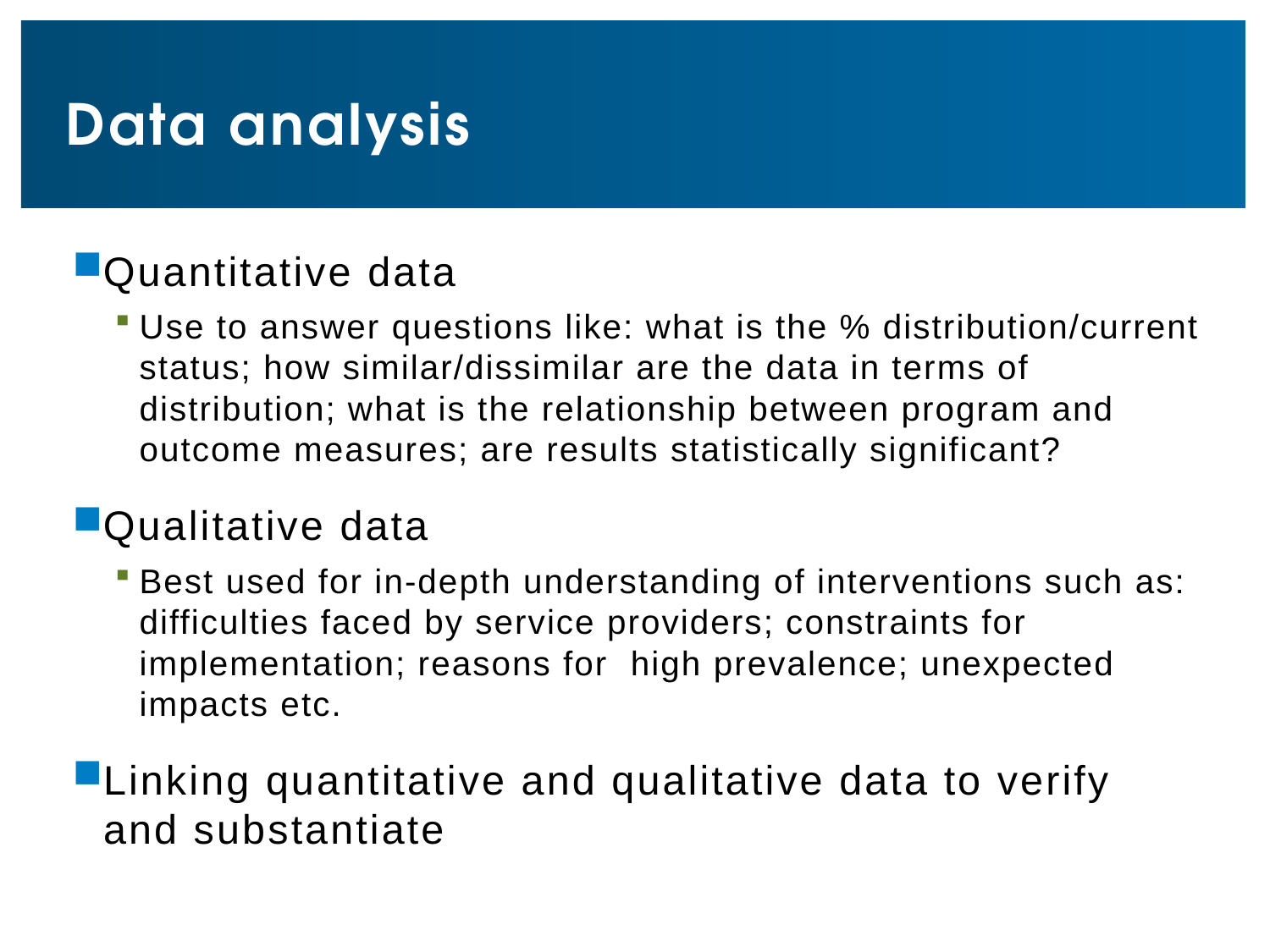

# Data analysis
Quantitative data
Use to answer questions like: what is the % distribution/current status; how similar/dissimilar are the data in terms of distribution; what is the relationship between program and outcome measures; are results statistically significant?
Qualitative data
Best used for in-depth understanding of interventions such as: difficulties faced by service providers; constraints for implementation; reasons for  high prevalence; unexpected impacts etc.
Linking quantitative and qualitative data to verify    and substantiate